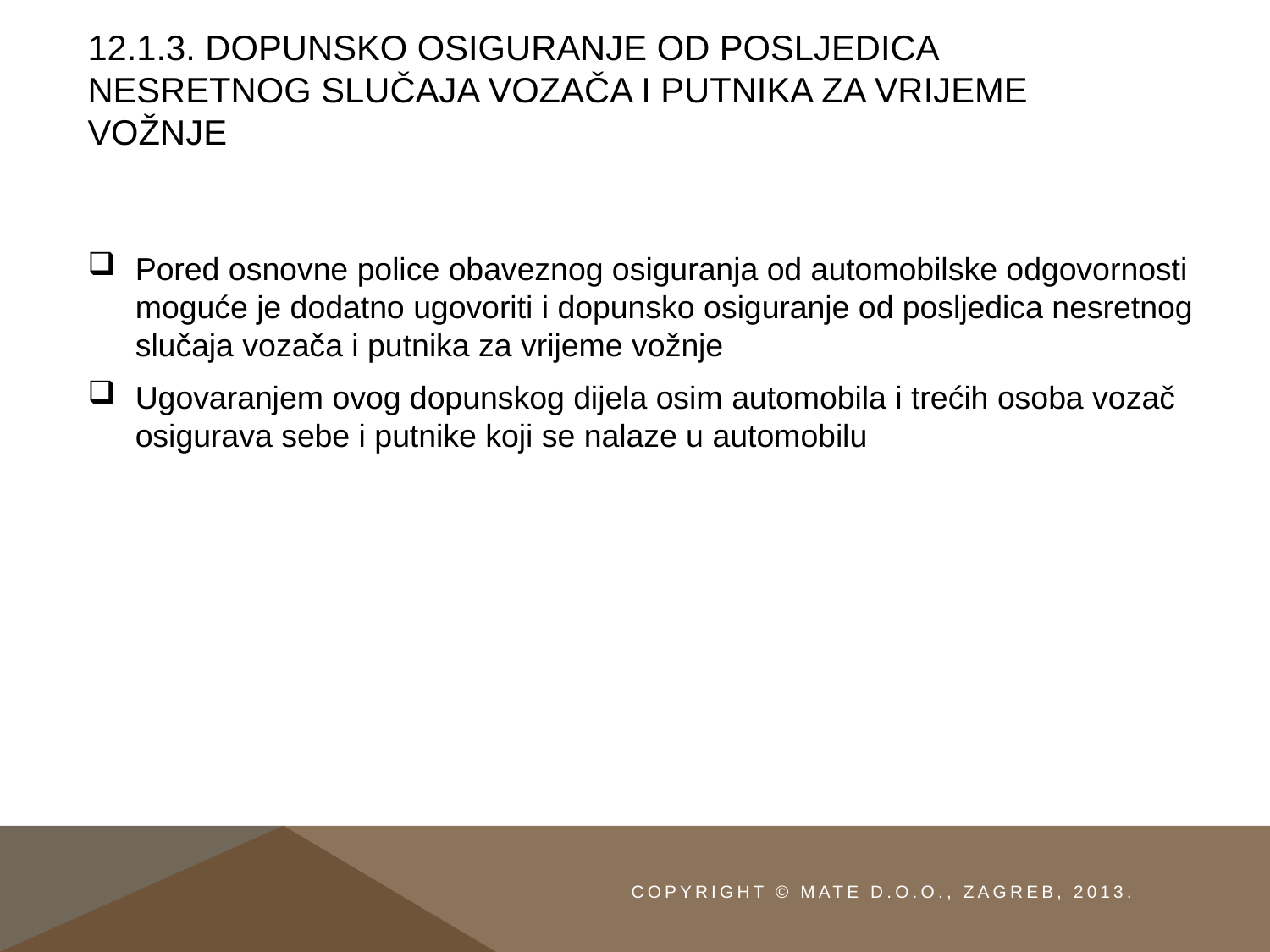

# 12.1.3. Dopunsko osiguranje od posljedica nesretnog slučaja vozača i putnika za vrijeme vožnje
Pored osnovne police obaveznog osiguranja od automobilske odgovornosti moguće je dodatno ugovoriti i dopunsko osiguranje od posljedica nesretnog slučaja vozača i putnika za vrijeme vožnje
Ugovaranjem ovog dopunskog dijela osim automobila i trećih osoba vozač osigurava sebe i putnike koji se nalaze u automobilu
Copyright © MATE d.o.o., Zagreb, 2013.